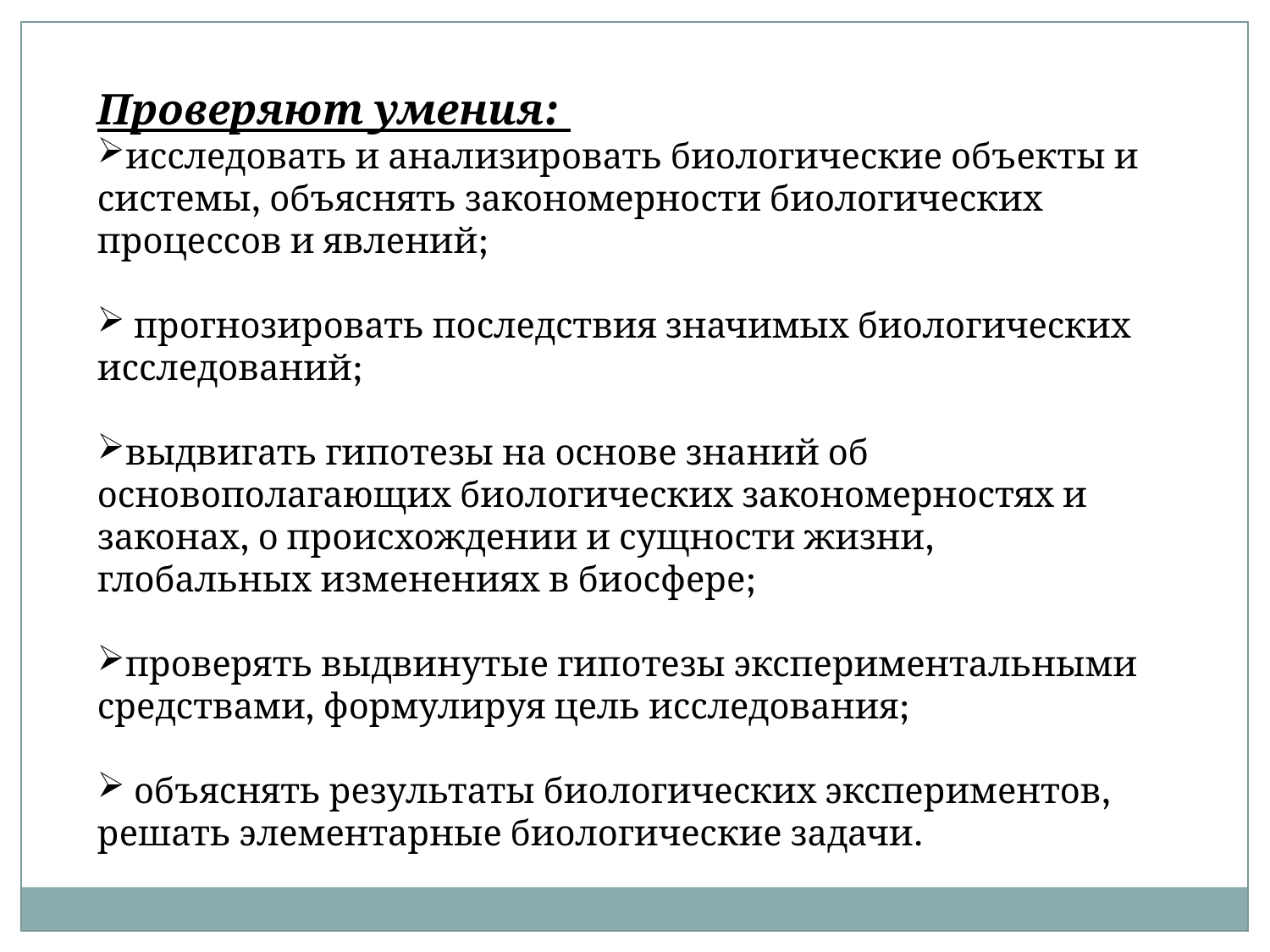

Проверяют умения:
исследовать и анализировать биологические объекты и системы, объяснять закономерности биологических процессов и явлений;

 прогнозировать последствия значимых биологических исследований;

выдвигать гипотезы на основе знаний об основополагающих биологических закономерностях и законах, о происхождении и сущности жизни, глобальных изменениях в биосфере;

проверять выдвинутые гипотезы экспериментальными средствами, формулируя цель исследования;

 объяснять результаты биологических экспериментов, решать элементарные биологические задачи.